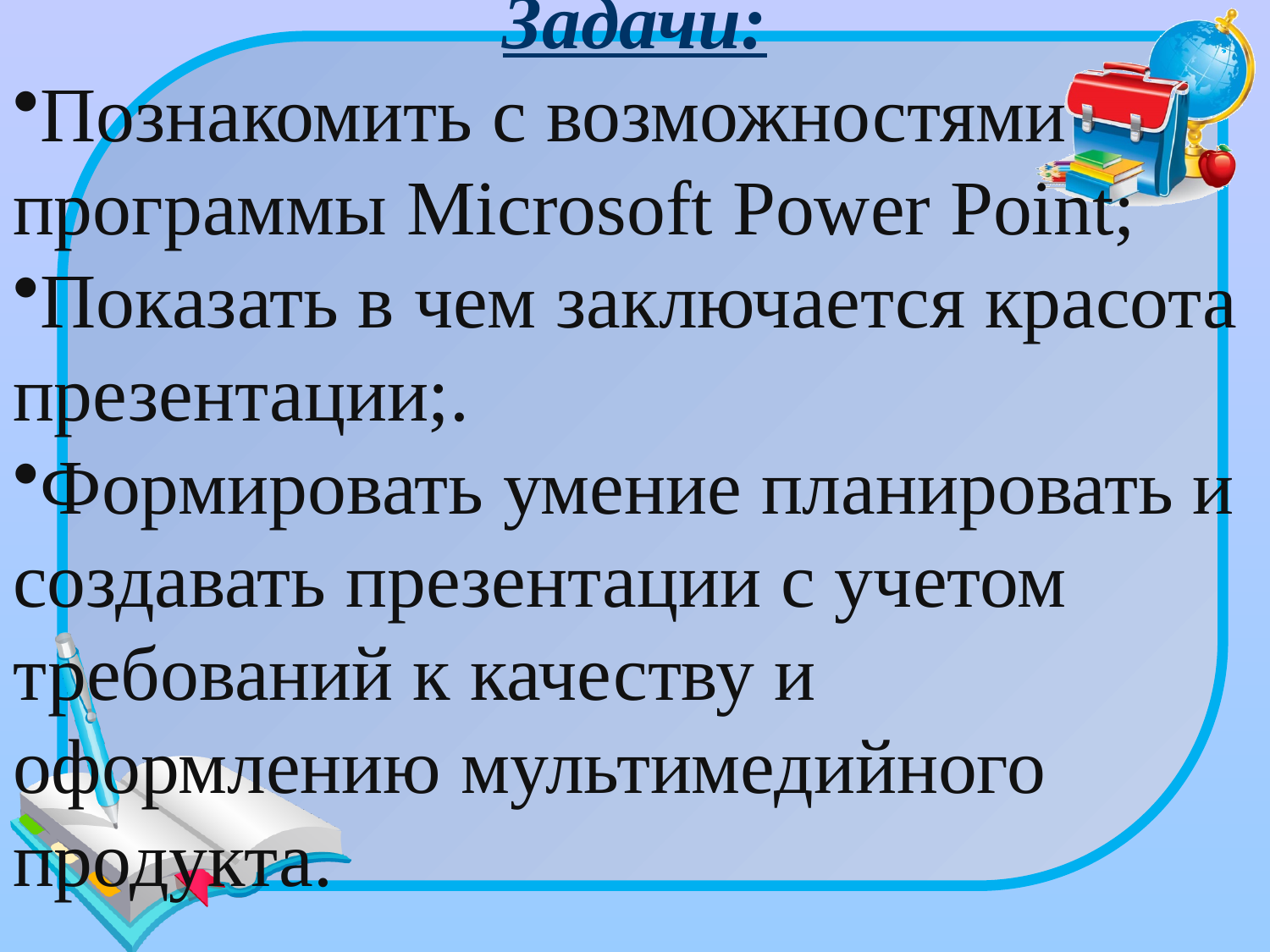

Задачи:
Познакомить с возможностями программы Microsoft Power Point;
Показать в чем заключается красота презентации;.
Формировать умение планировать и создавать презентации с учетом требований к качеству и оформлению мультимедийного продукта.